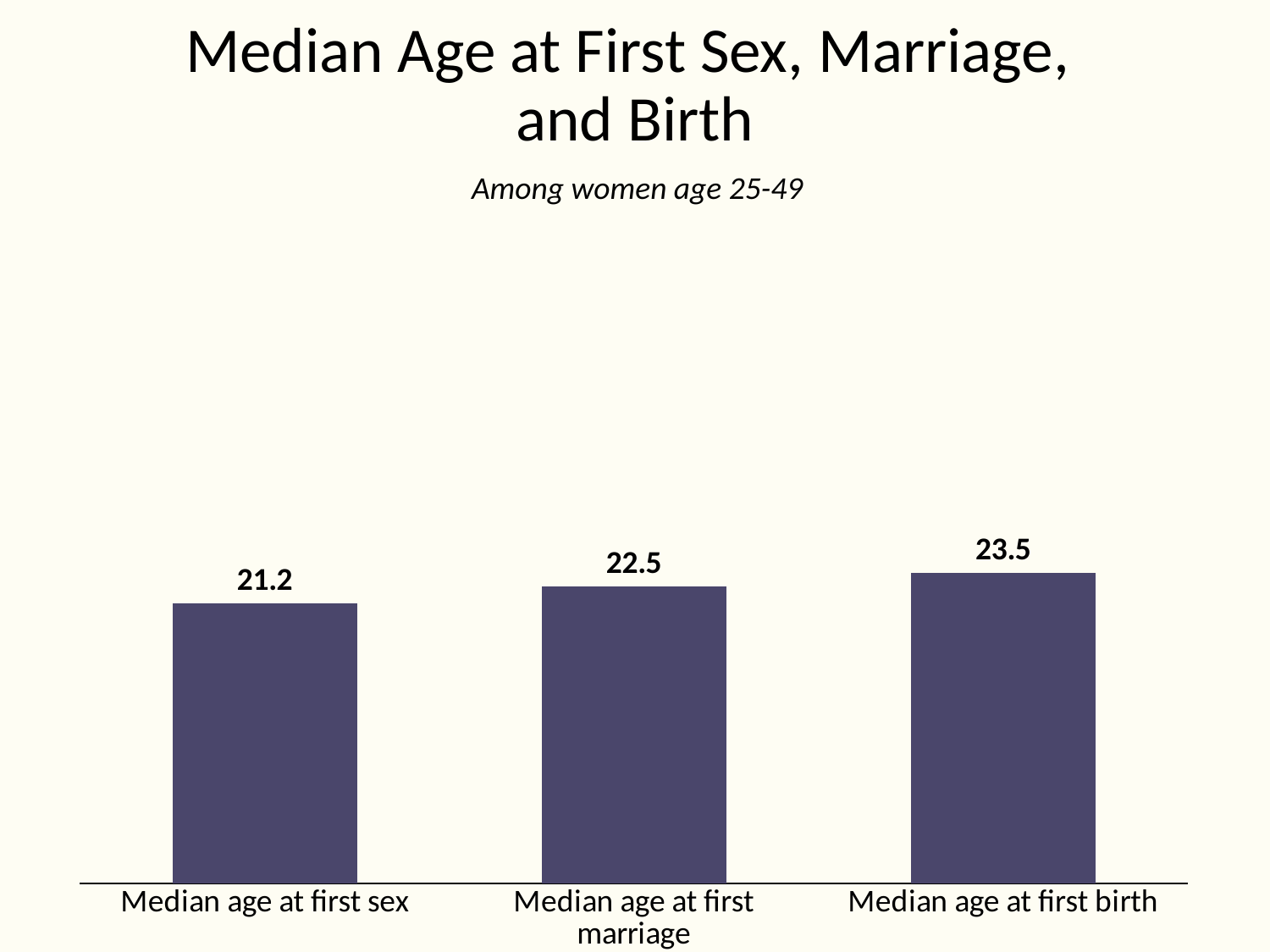

# Median Age at First Sex, Marriage, and Birth
Among women age 25-49

### Chart

| Category | Women |
|---|---|
| Median age at first sex | 21.2 |
| Median age at first marriage | 22.5 |
| Median age at first birth | 23.5 |